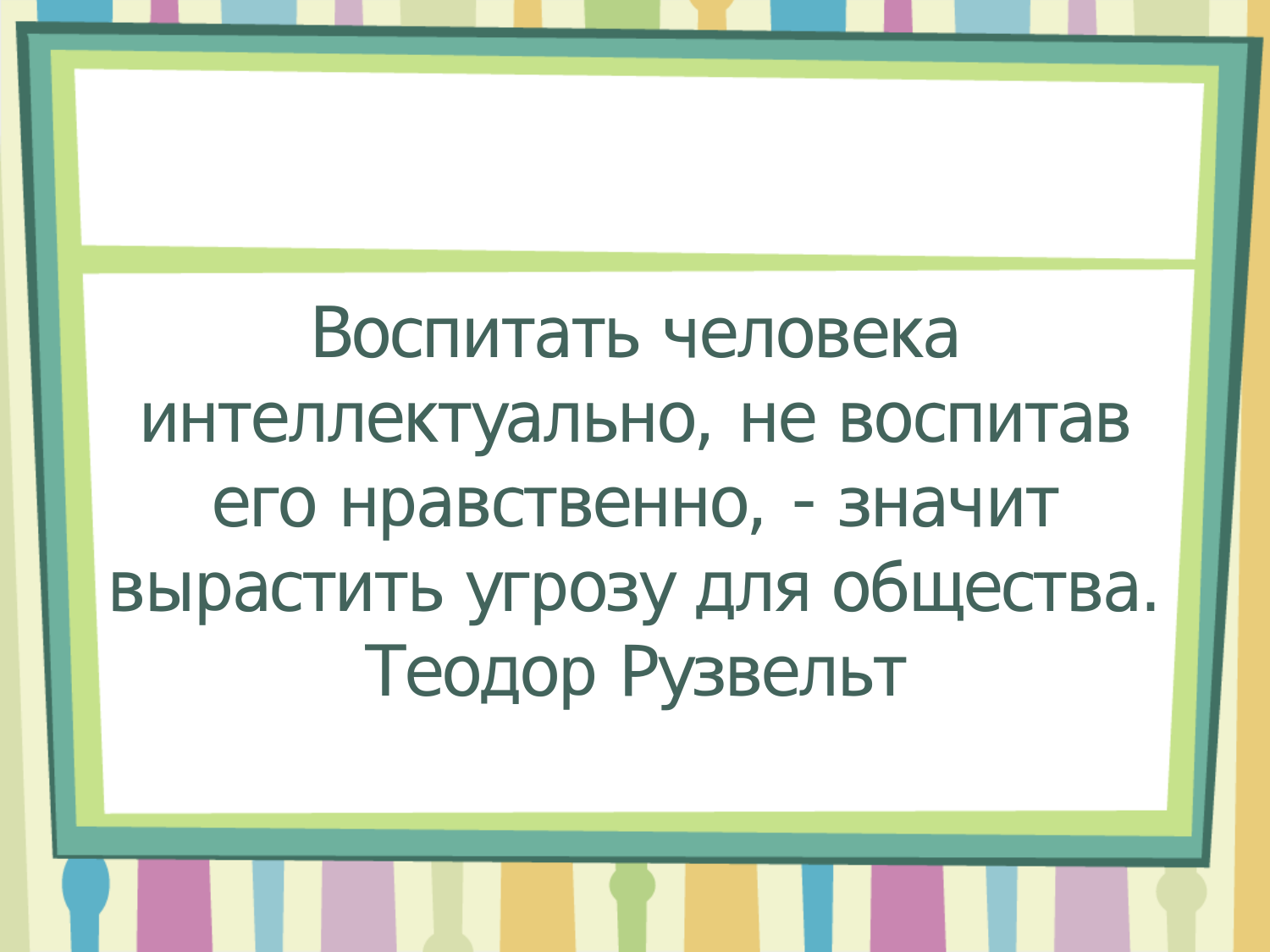

# Воспитать человека интеллектуально, не воспитав его нравственно, - значит вырастить угрозу для общества. Теодор Рузвельт